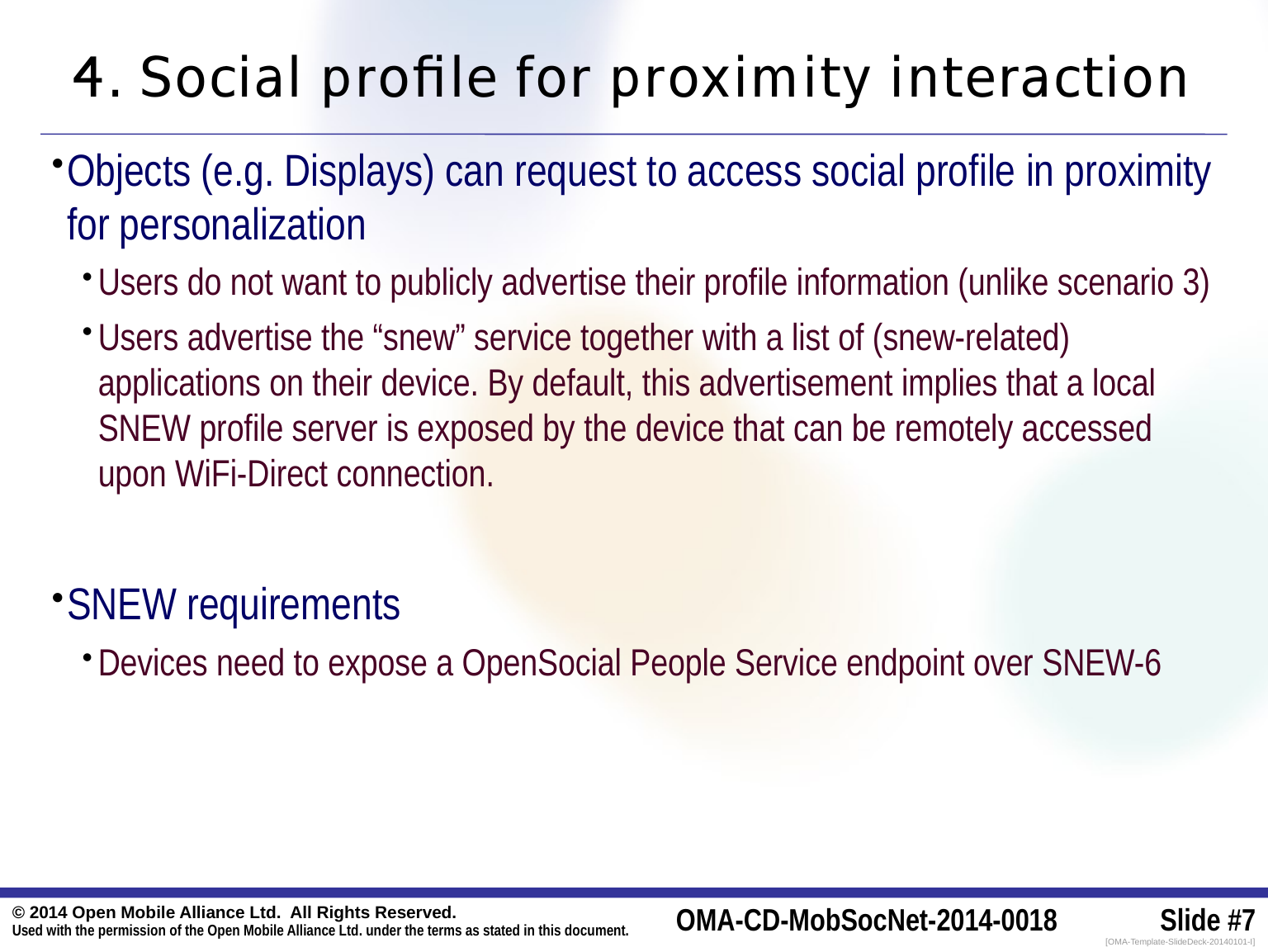

# 4. Social profile for proximity interaction
Objects (e.g. Displays) can request to access social profile in proximity for personalization
Users do not want to publicly advertise their profile information (unlike scenario 3)
Users advertise the “snew” service together with a list of (snew-related) applications on their device. By default, this advertisement implies that a local SNEW profile server is exposed by the device that can be remotely accessed upon WiFi-Direct connection.

SNEW requirements
Devices need to expose a OpenSocial People Service endpoint over SNEW-6